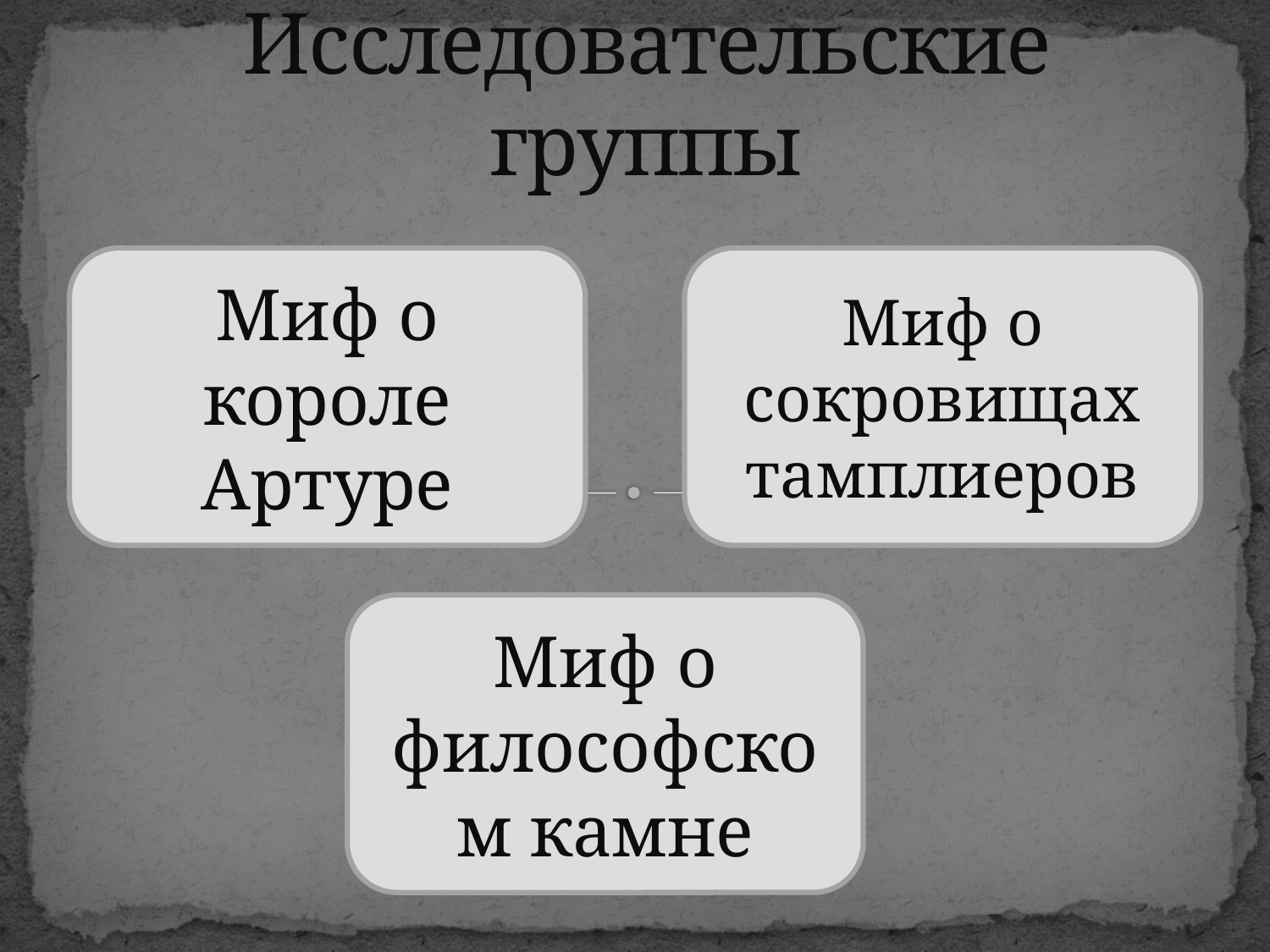

# Исследовательские группы
Миф о короле Артуре
Миф о сокровищах тамплиеров
Миф о философском камне